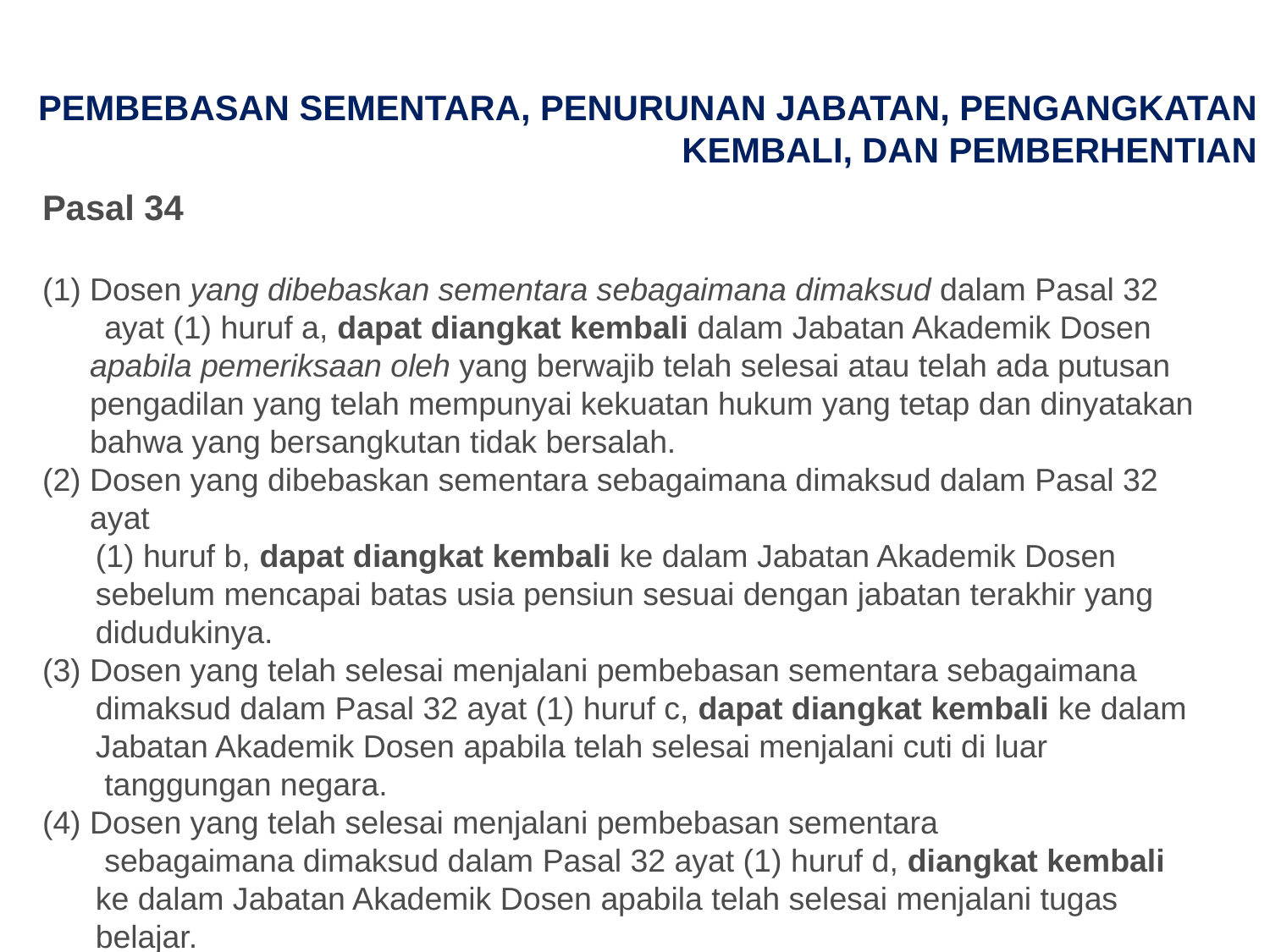

PEMBEBASAN SEMENTARA, PENURUNAN JABATAN, PENGANGKATAN KEMBALI, DAN PEMBERHENTIAN
Pasal 34

Dosen yang dibebaskan sementara sebagaimana dimaksud dalam Pasal 32
       ayat (1) huruf a, dapat diangkat kembali dalam Jabatan Akademik Dosen apabila pemeriksaan oleh yang berwajib telah selesai atau telah ada putusan pengadilan yang telah mempunyai kekuatan hukum yang tetap dan dinyatakan bahwa yang bersangkutan tidak bersalah.
(2) Dosen yang dibebaskan sementara sebagaimana dimaksud dalam Pasal 32 ayat
      (1) huruf b, dapat diangkat kembali ke dalam Jabatan Akademik Dosen
      sebelum mencapai batas usia pensiun sesuai dengan jabatan terakhir yang
      didudukinya.
(3) Dosen yang telah selesai menjalani pembebasan sementara sebagaimana
      dimaksud dalam Pasal 32 ayat (1) huruf c, dapat diangkat kembali ke dalam
      Jabatan Akademik Dosen apabila telah selesai menjalani cuti di luar
       tanggungan negara.
(4) Dosen yang telah selesai menjalani pembebasan sementara
       sebagaimana dimaksud dalam Pasal 32 ayat (1) huruf d, diangkat kembali
      ke dalam Jabatan Akademik Dosen apabila telah selesai menjalani tugas
      belajar.